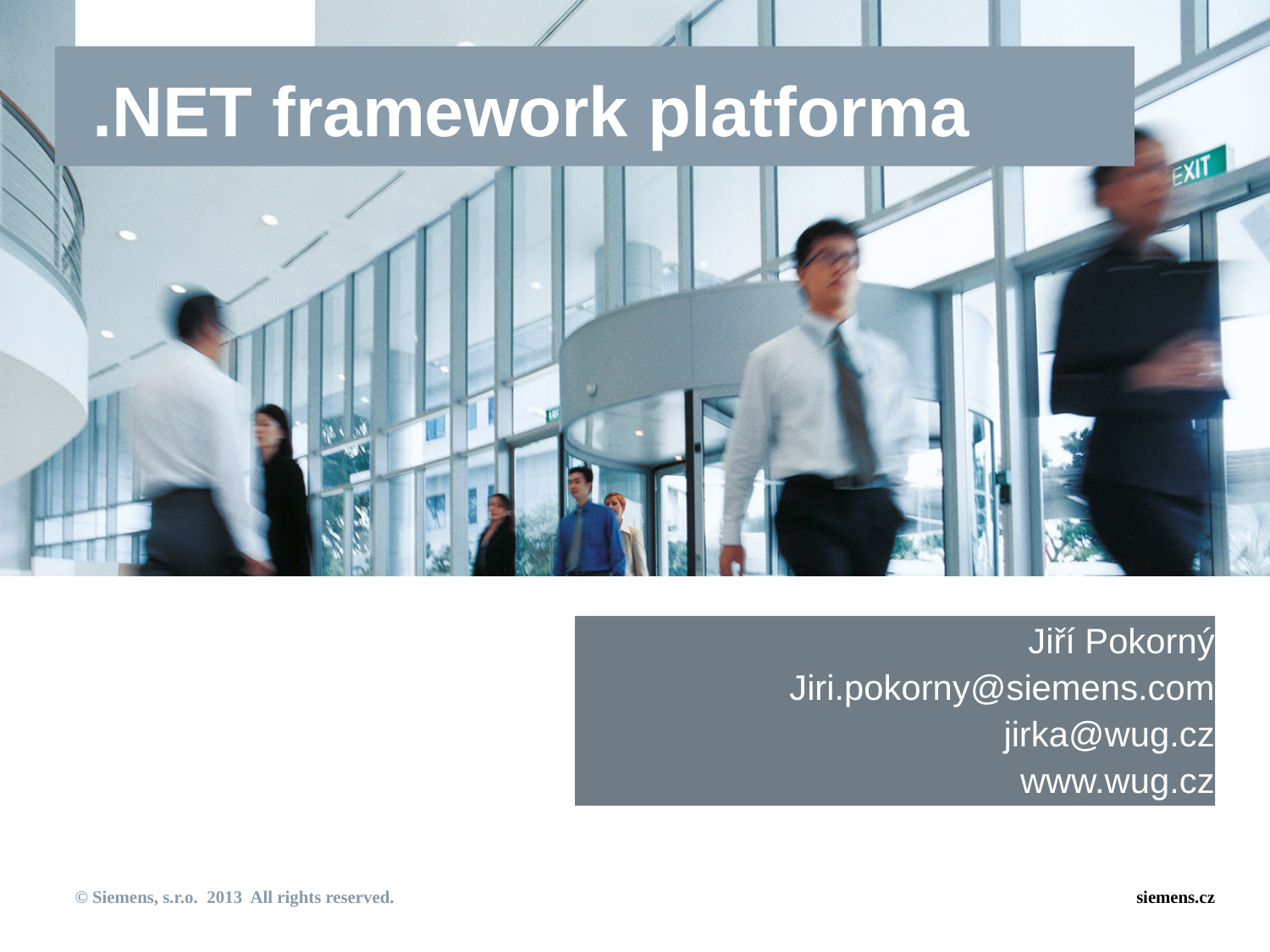

# .NET framework platforma
Jiří Pokorný
Jiri.pokorny@siemens.com
jirka@wug.cz
www.wug.cz